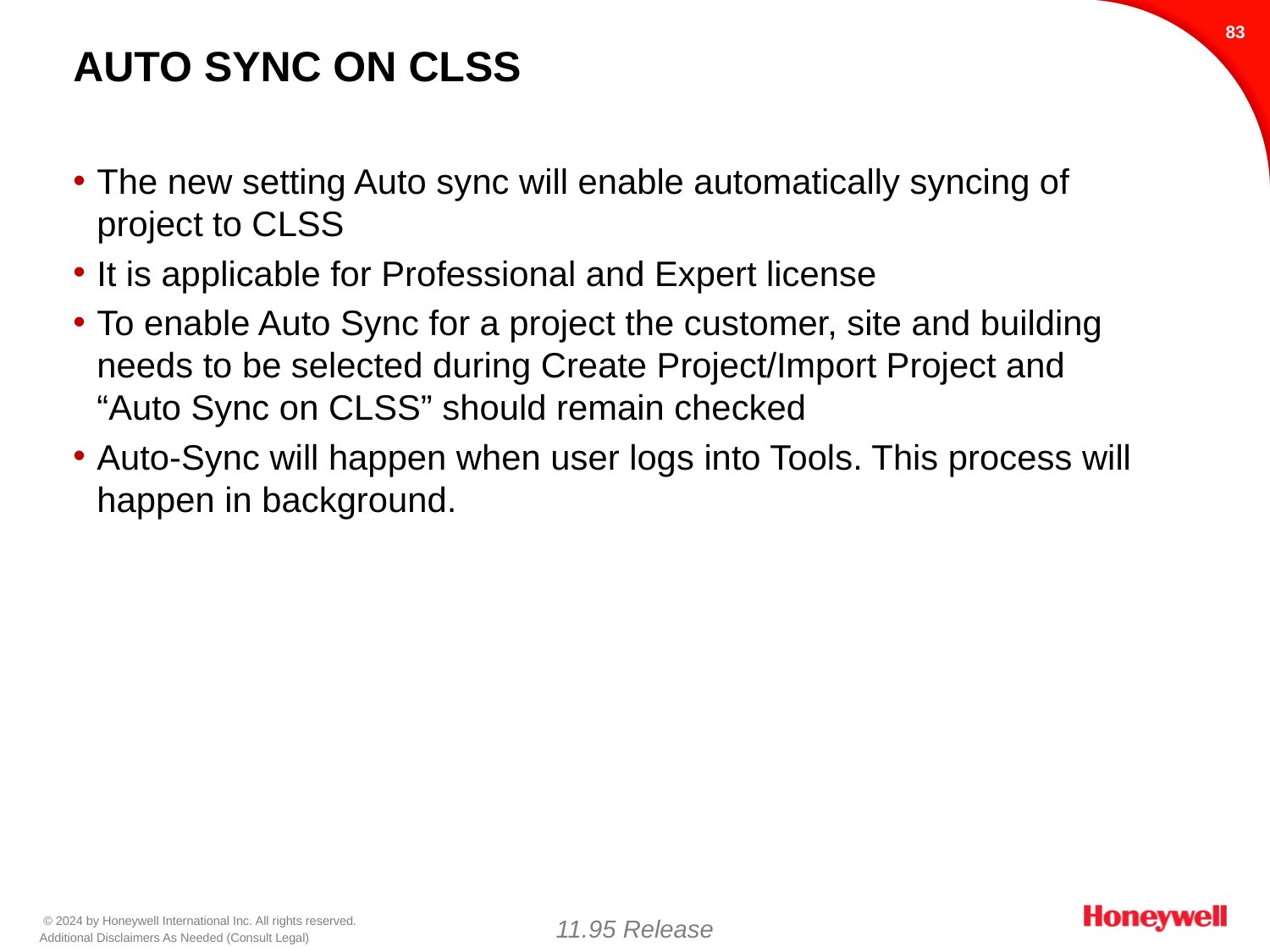

83
# AUTO Sync ON CLSS

The new setting Auto sync will enable automatically syncing of project to CLSS
It is applicable for Professional and Expert license
To enable Auto Sync for a project the customer, site and building needs to be selected during Create Project/Import Project and “Auto Sync on CLSS” should remain checked
Auto-Sync will happen when user logs into Tools. This process will happen in background.

11.95 Release